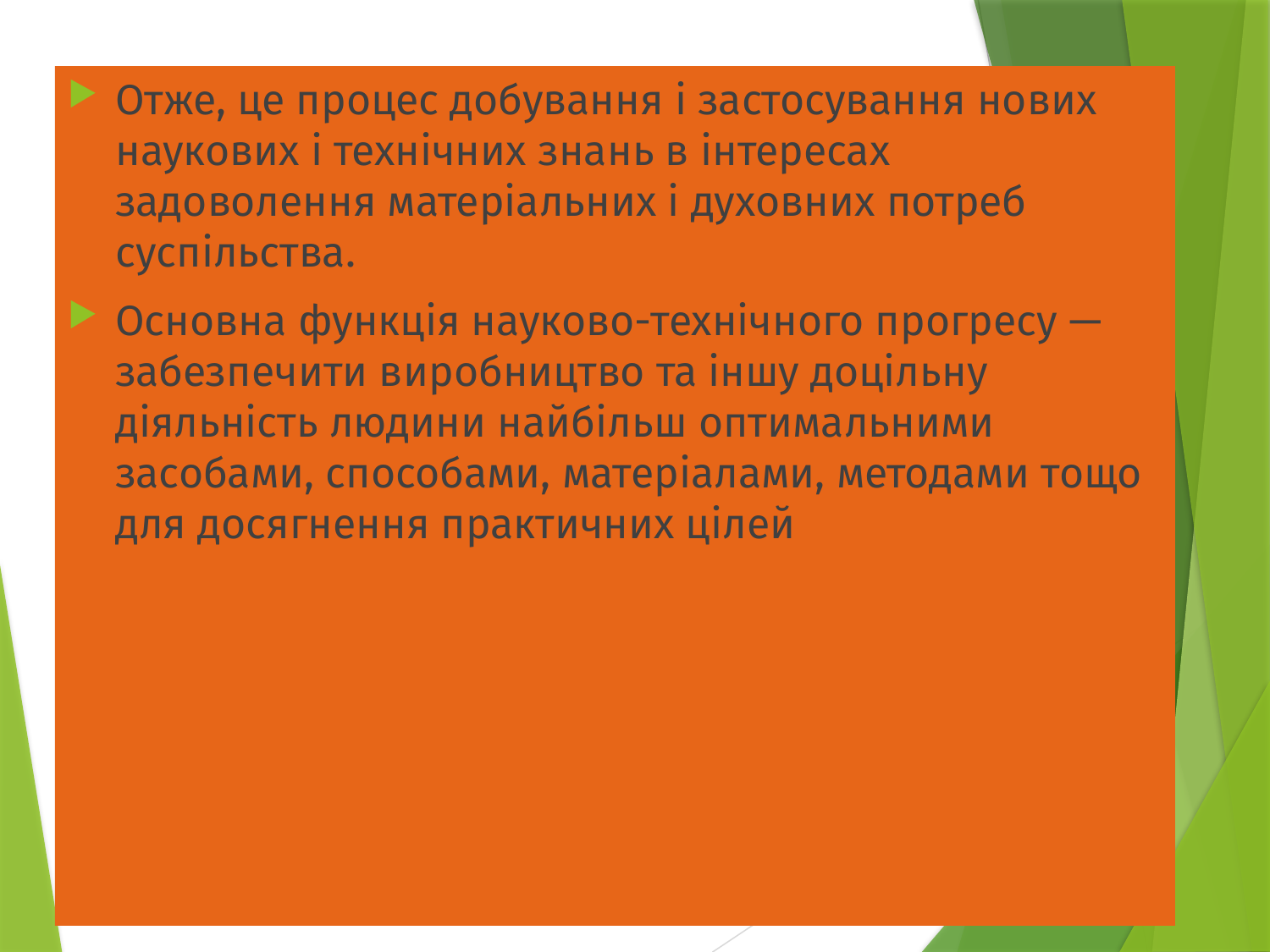

Отже, це процес добування і застосування нових наукових і технічних знань в інтересах задоволення матеріальних і духовних потреб суспільства.
Основна функція науково-технічного прогресу — забезпечити виробництво та іншу доцільну діяльність людини найбільш оптимальними засобами, способами, матеріалами, методами тощо для досягнення практичних цілей